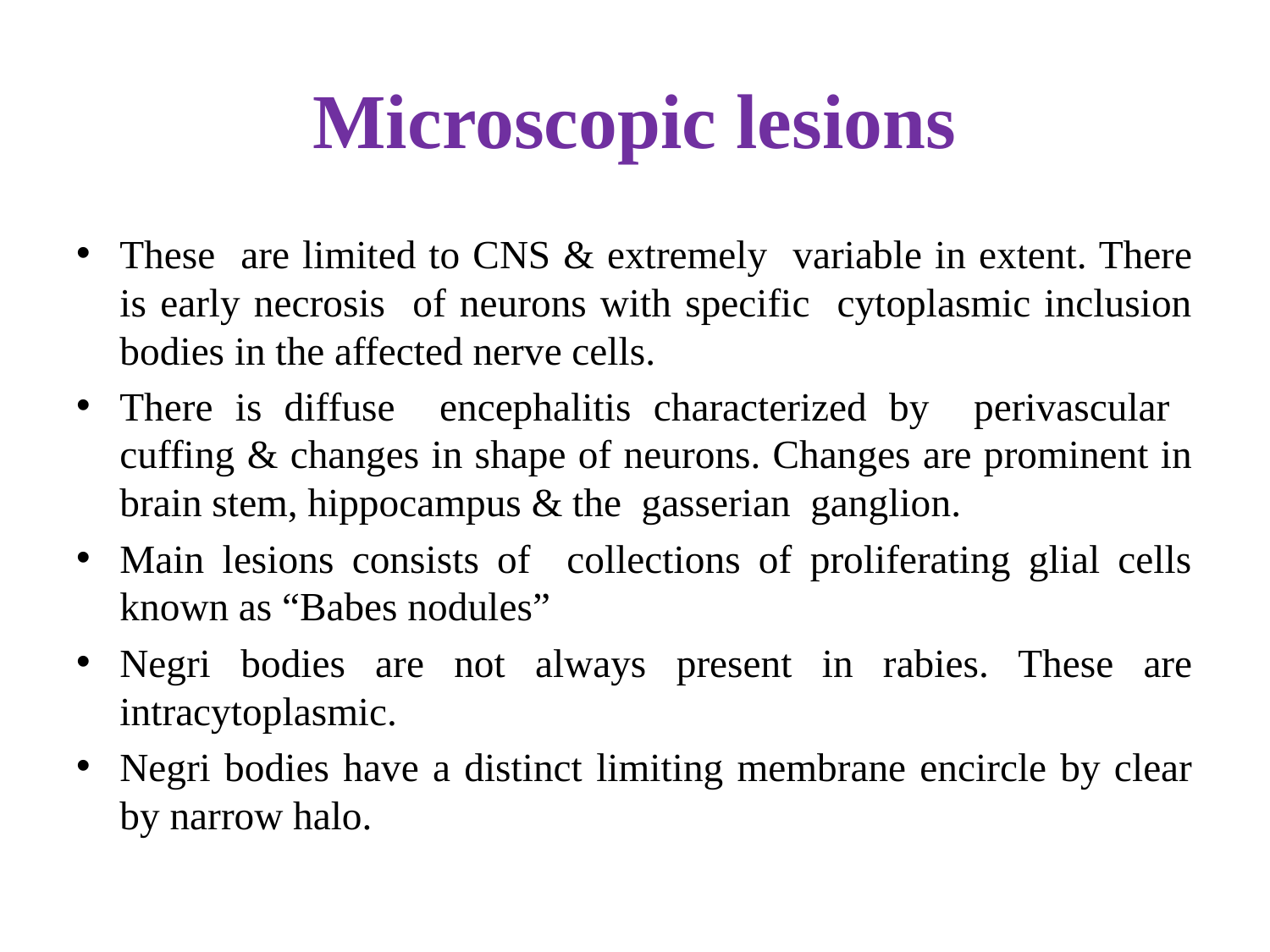

# Microscopic lesions
These  are limited to CNS & extremely  variable in extent. There is early necrosis  of neurons with specific  cytoplasmic inclusion bodies in the affected nerve cells.
There is diffuse  encephalitis characterized by  perivascular  cuffing & changes in shape of neurons. Changes are prominent in brain stem, hippocampus & the  gasserian  ganglion.
Main lesions consists of  collections of proliferating glial cells known as “Babes nodules”
Negri bodies are not always present in rabies. These are intracytoplasmic.
Negri bodies have a distinct limiting membrane encircle by clear by narrow halo.